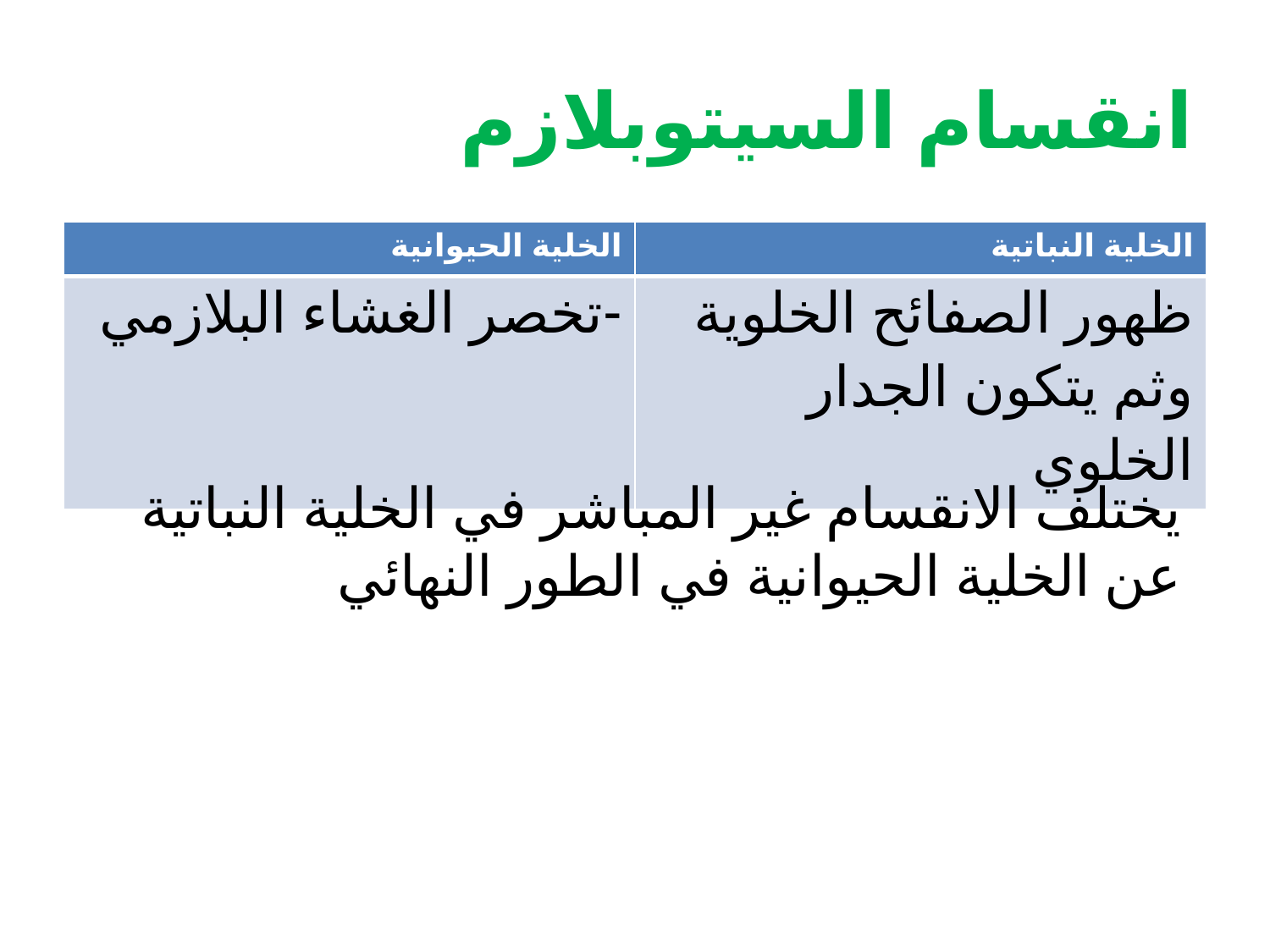

# انقسام السيتوبلازم
| الخلية الحيوانية | الخلية النباتية |
| --- | --- |
| -تخصر الغشاء البلازمي | ظهور الصفائح الخلوية وثم يتكون الجدار الخلوي |
يختلف الانقسام غير المباشر في الخلية النباتية عن الخلية الحيوانية في الطور النهائي